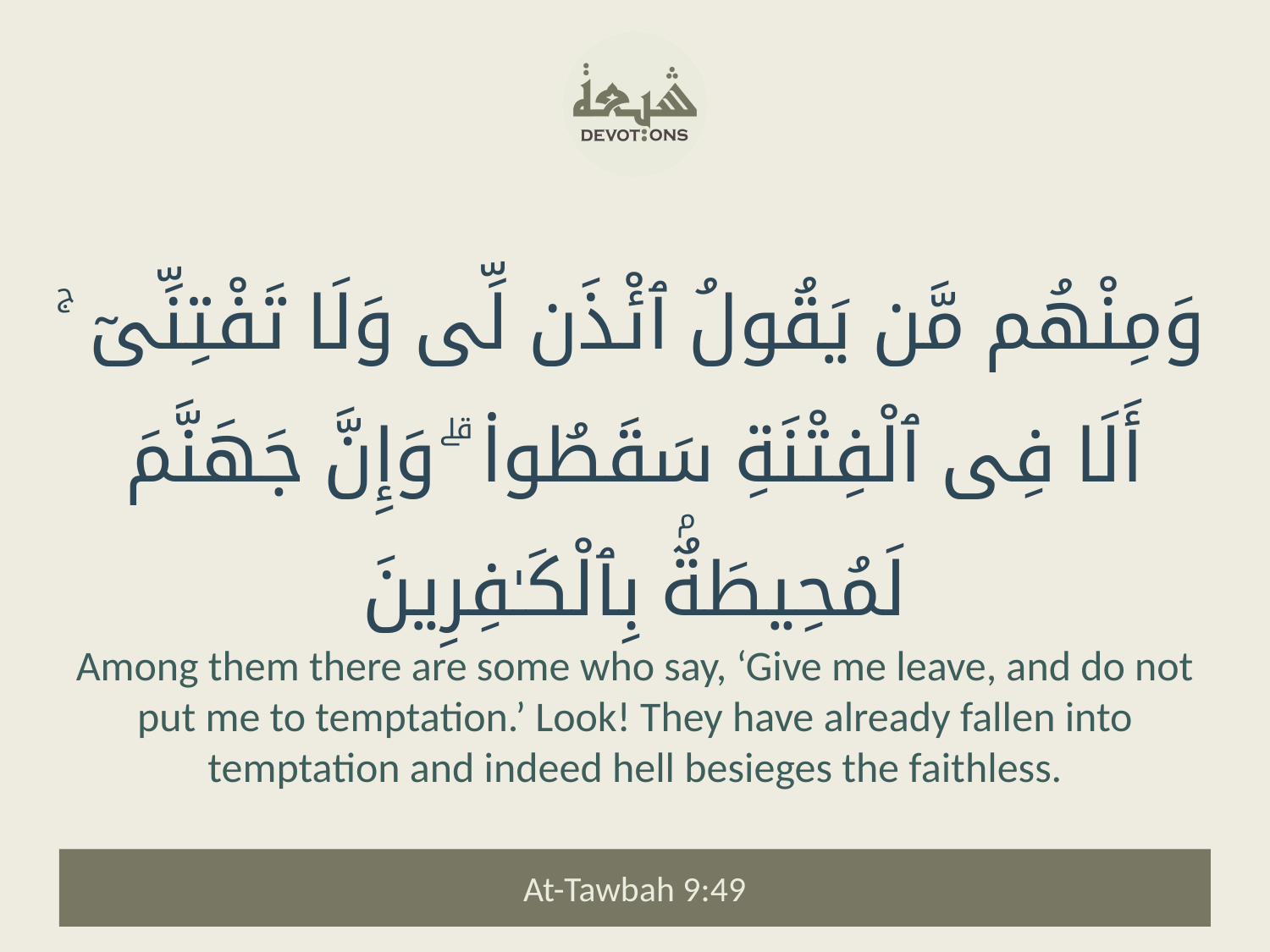

وَمِنْهُم مَّن يَقُولُ ٱئْذَن لِّى وَلَا تَفْتِنِّىٓ ۚ أَلَا فِى ٱلْفِتْنَةِ سَقَطُوا۟ ۗ وَإِنَّ جَهَنَّمَ لَمُحِيطَةٌۢ بِٱلْكَـٰفِرِينَ
Among them there are some who say, ‘Give me leave, and do not put me to temptation.’ Look! They have already fallen into temptation and indeed hell besieges the faithless.
At-Tawbah 9:49